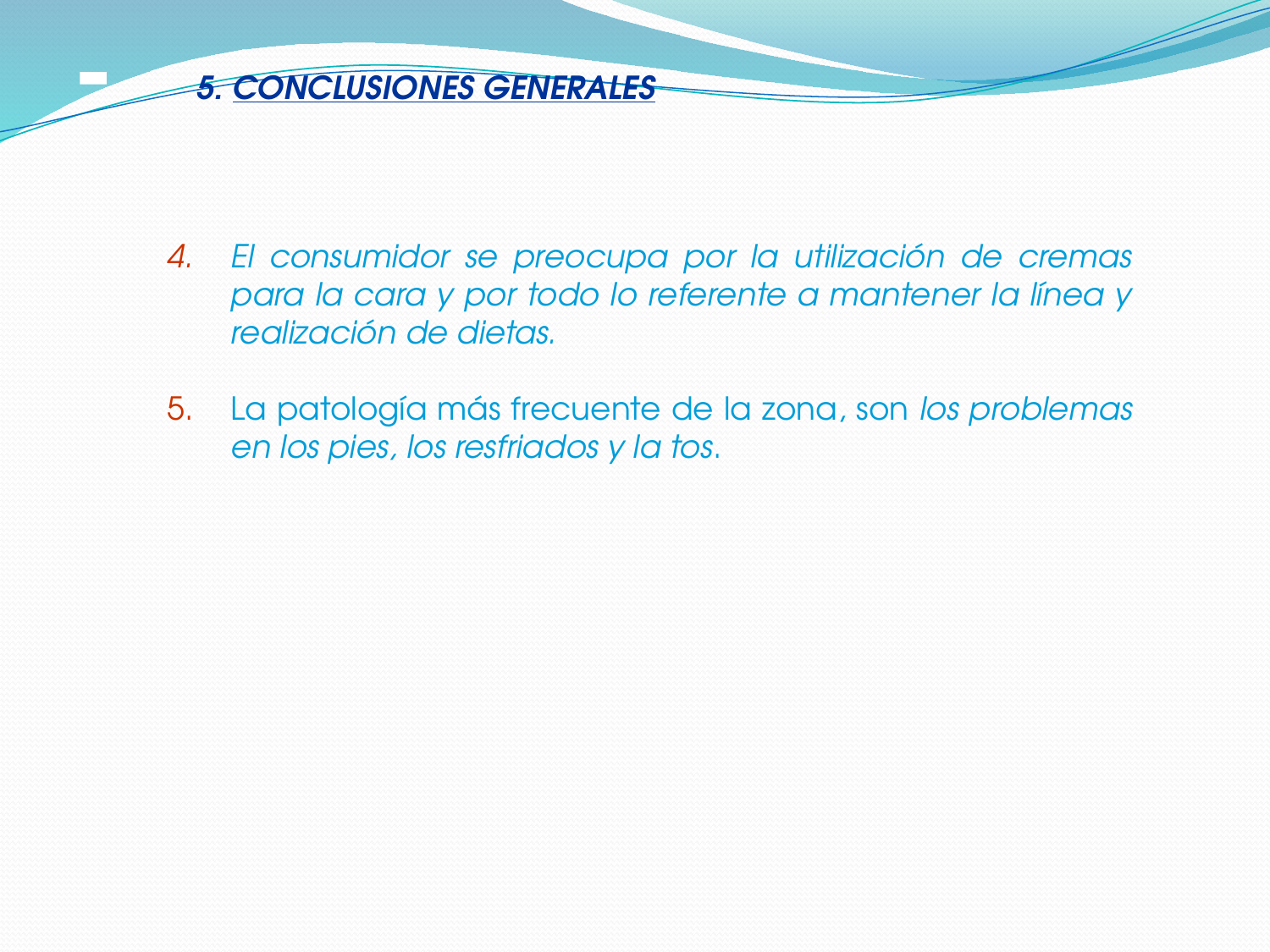

5. CONCLUSIONES GENERALES

El consumidor se preocupa por la utilización de cremas para la cara y por todo lo referente a mantener la línea y realización de dietas.

La patología más frecuente de la zona, son los problemas en los pies, los resfriados y la tos.